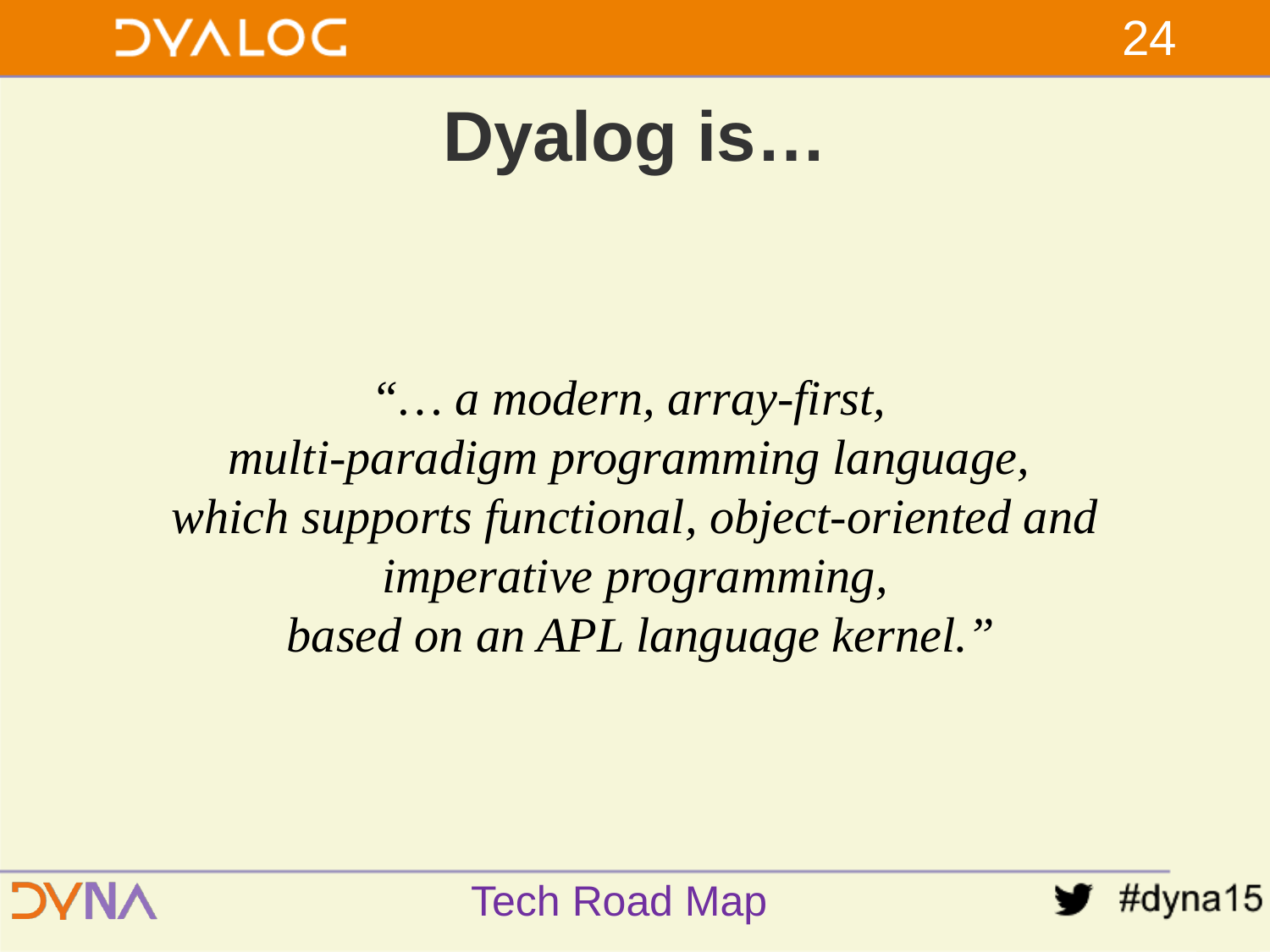

24
# Dyalog is…
“… a modern, array-first,
multi-paradigm programming language,
which supports functional, object-oriented and imperative programming,
 based on an APL language kernel.”
Tech Road Map